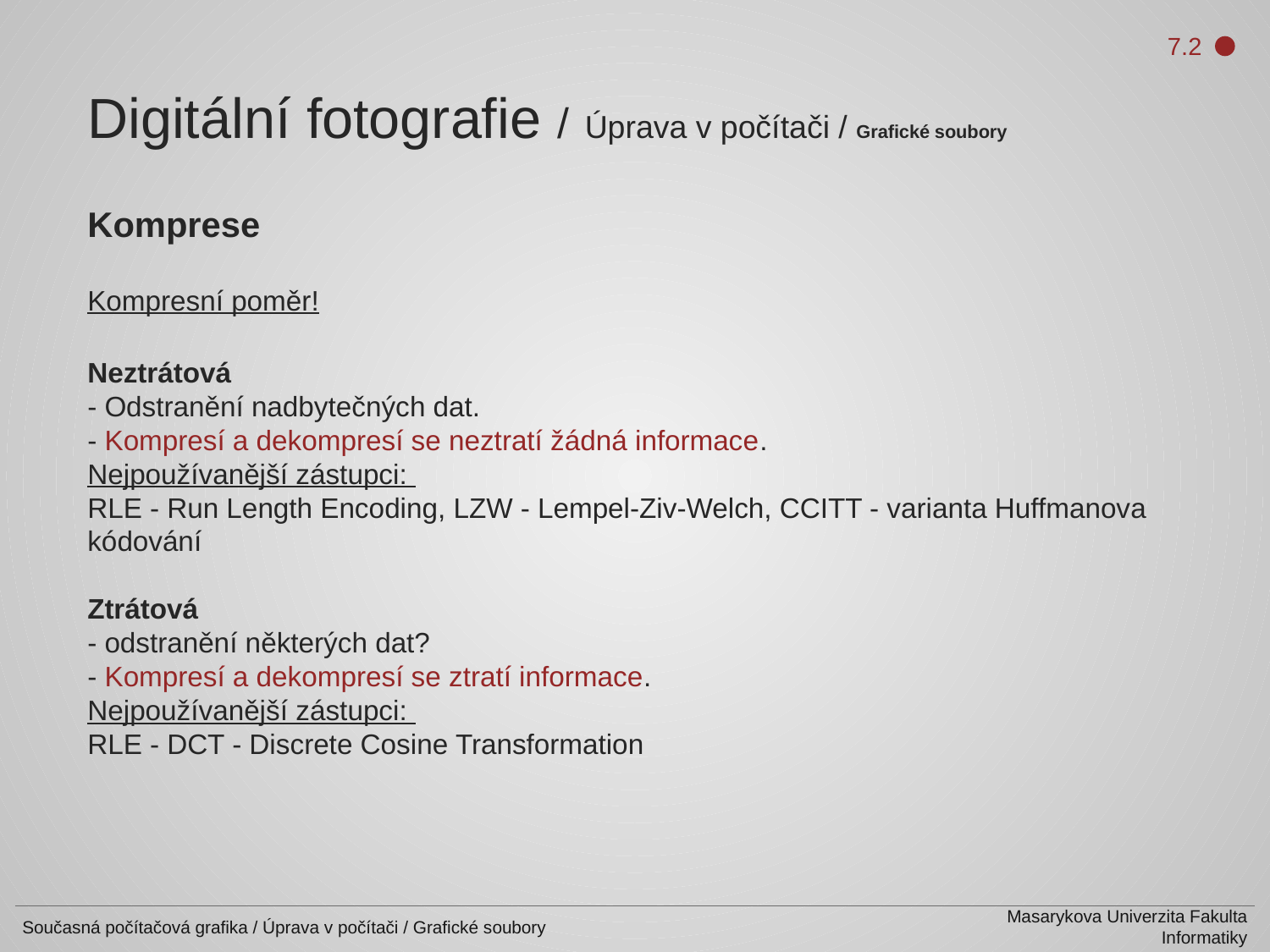

7.2

Digitální fotografie / Úprava v počítači / Grafické soubory

Komprese

Kompresní poměr!

Neztrátová
- Odstranění nadbytečných dat.
- Kompresí a dekompresí se neztratí žádná informace.
Nejpoužívanější zástupci:
RLE - Run Length Encoding, LZW - Lempel-Ziv-Welch, CCITT - varianta Huffmanova kódování

Ztrátová
- odstranění některých dat?
- Kompresí a dekompresí se ztratí informace.
Nejpoužívanější zástupci:
RLE - DCT - Discrete Cosine Transformation

Současná počítačová grafika / Úprava v počítači / Grafické soubory
Masarykova Univerzita Fakulta Informatiky